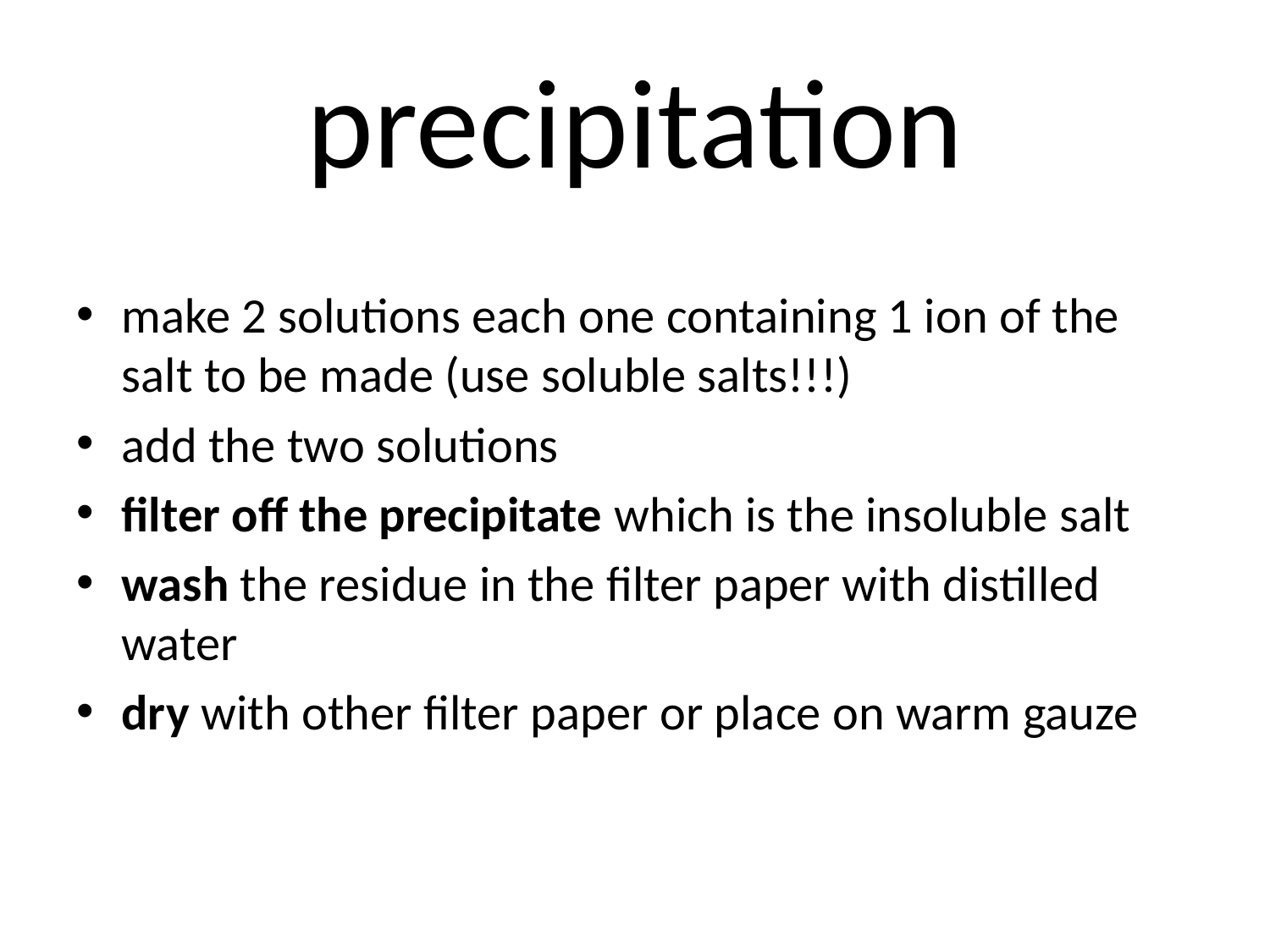

# precipitation
make 2 solutions each one containing 1 ion of the salt to be made (use soluble salts!!!)
add the two solutions
filter off the precipitate which is the insoluble salt
wash the residue in the filter paper with distilled water
dry with other filter paper or place on warm gauze